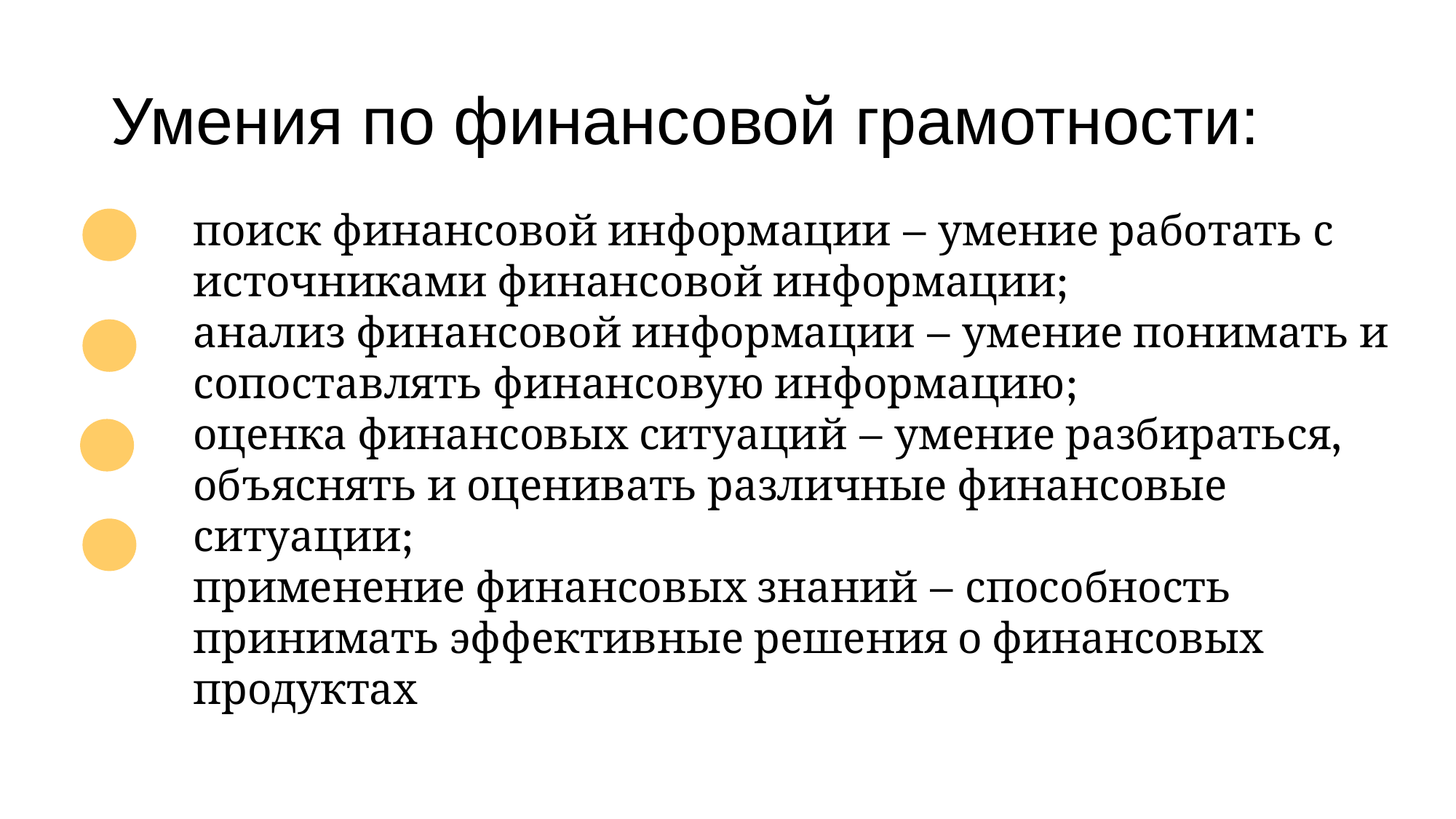

# Умения по финансовой грамотности:
поиск финансовой информации – умение работать с источниками финансовой информации;
анализ финансовой информации – умение понимать и сопоставлять финансовую информацию;
оценка финансовых ситуаций – умение разбираться, объяснять и оценивать различные финансовые ситуации;
применение финансовых знаний – способность принимать эффективные решения о финансовых продуктах